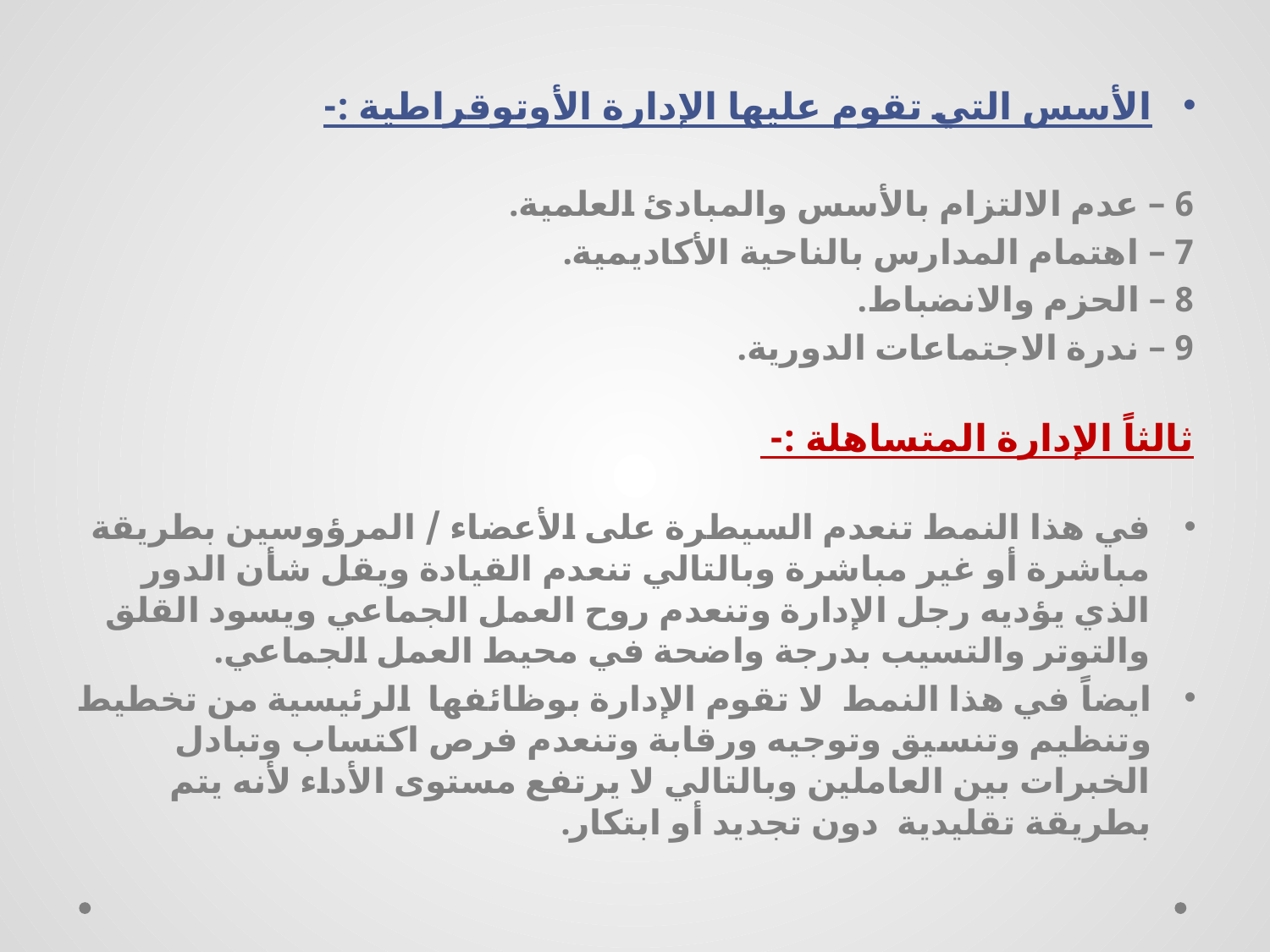

الأسس التي تقوم عليها الإدارة الأوتوقراطية :-

6 – عدم الالتزام بالأسس والمبادئ العلمية.
7 – اهتمام المدارس بالناحية الأكاديمية.
8 – الحزم والانضباط.
9 – ندرة الاجتماعات الدورية.

ثالثاً الإدارة المتساهلة :-

في هذا النمط تنعدم السيطرة على الأعضاء / المرؤوسين بطريقة مباشرة أو غير مباشرة وبالتالي تنعدم القيادة ويقل شأن الدور الذي يؤديه رجل الإدارة وتنعدم روح العمل الجماعي ويسود القلق والتوتر والتسيب بدرجة واضحة في محيط العمل الجماعي.
ايضاً في هذا النمط  لا تقوم الإدارة بوظائفها  الرئيسية من تخطيط وتنظيم وتنسيق وتوجيه ورقابة وتنعدم فرص اكتساب وتبادل الخبرات بين العاملين وبالتالي لا يرتفع مستوى الأداء لأنه يتم بطريقة تقليدية  دون تجديد أو ابتكار.